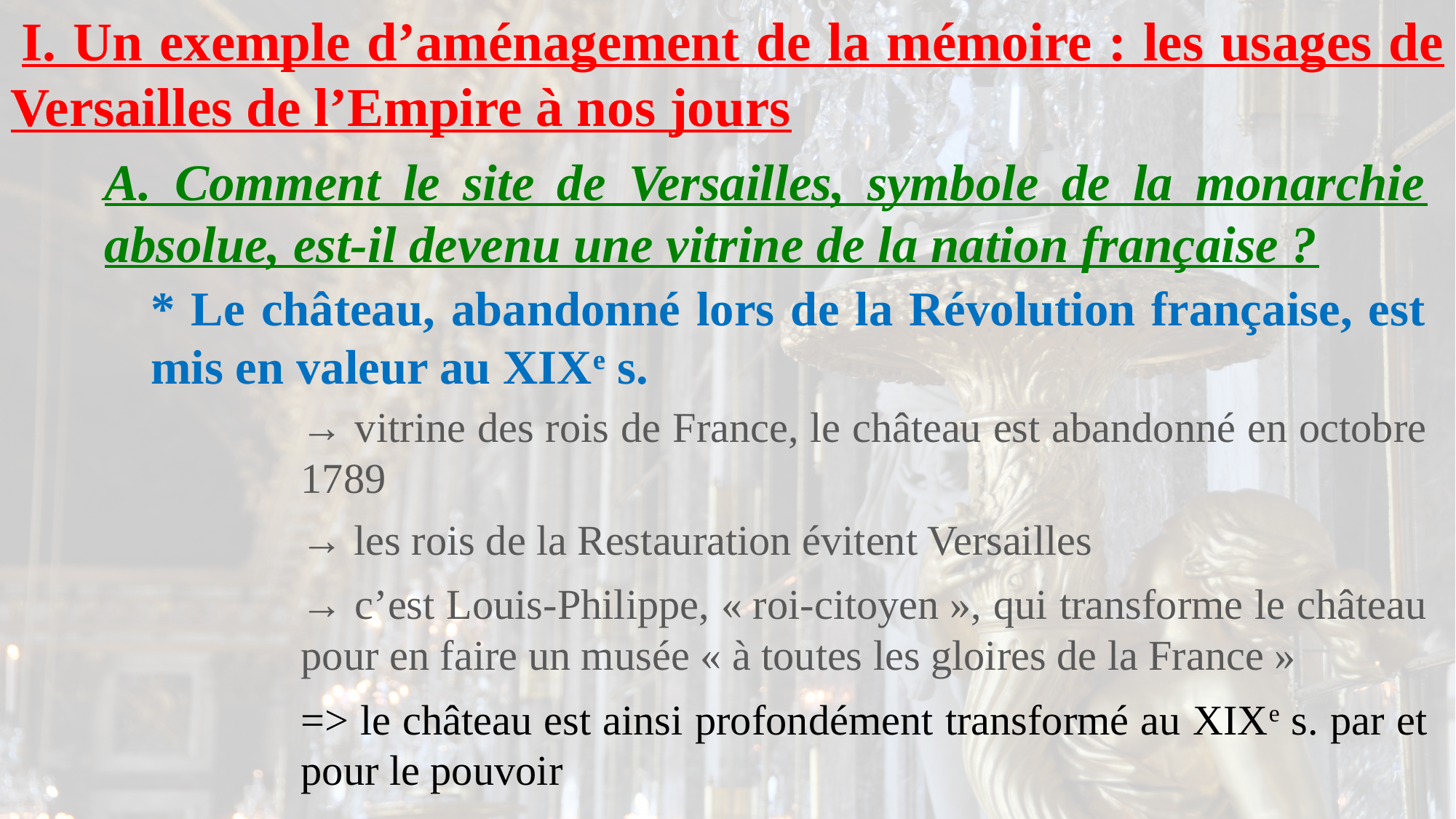

I. Un exemple d’aménagement de la mémoire : les usages de Versailles de l’Empire à nos jours
A. Comment le site de Versailles, symbole de la monarchie absolue, est-il devenu une vitrine de la nation française ?
* Le château, abandonné lors de la Révolution française, est mis en valeur au XIXe s.
→ vitrine des rois de France, le château est abandonné en octobre 1789
→ les rois de la Restauration évitent Versailles
→ c’est Louis-Philippe, « roi-citoyen », qui transforme le château pour en faire un musée « à toutes les gloires de la France »
=> le château est ainsi profondément transformé au XIXe s. par et pour le pouvoir